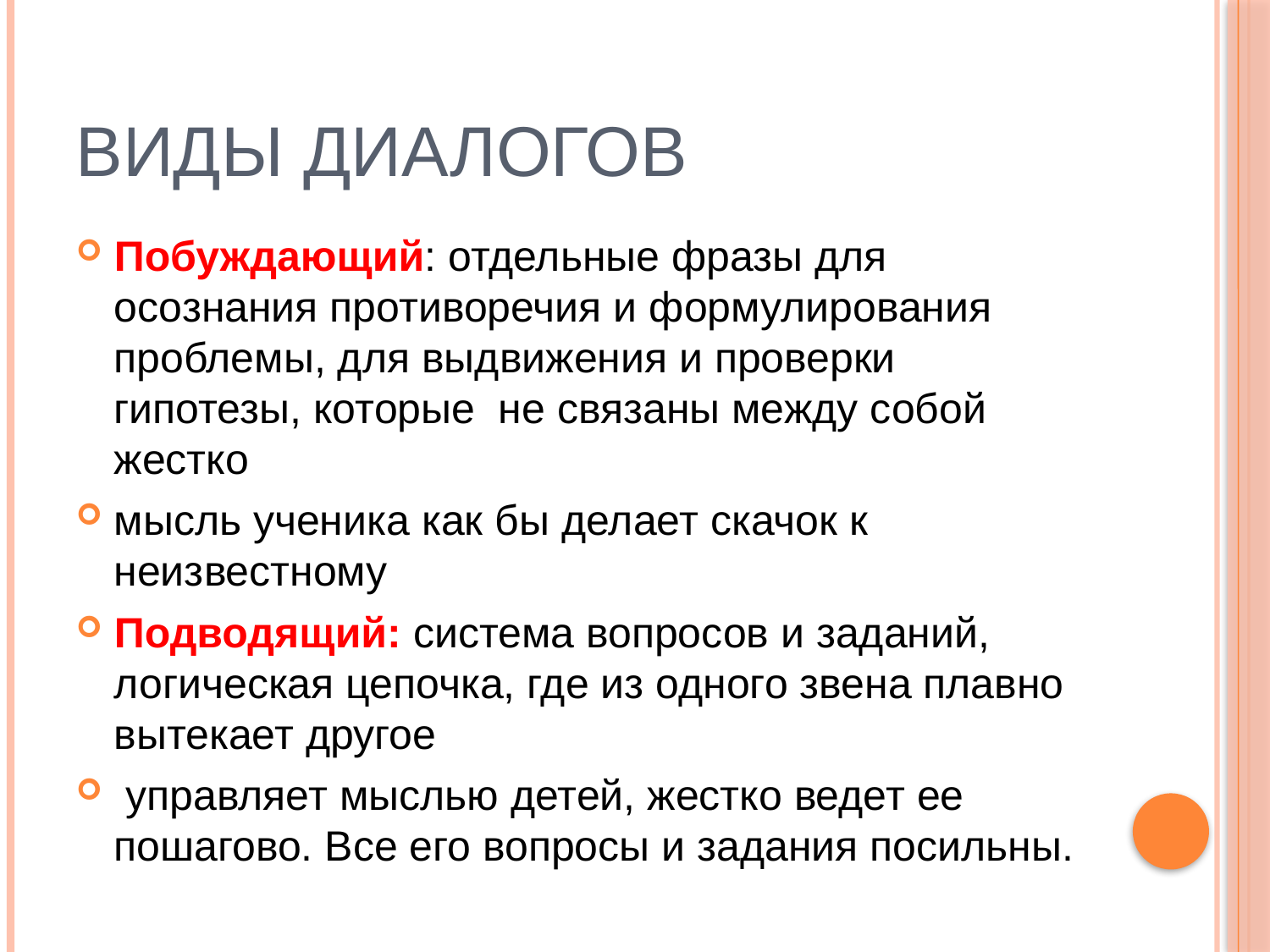

# Виды диалогов
Побуждающий: отдельные фразы для осознания противоречия и формулирования проблемы, для выдвижения и проверки гипотезы, которые  не связаны между собой жестко
мысль ученика как бы делает скачок к неизвестному
Подводящий: система вопросов и заданий, логическая цепочка, где из одного звена плавно вытекает другое
 управляет мыслью детей, жестко ведет ее пошагово. Все его вопросы и задания посильны.